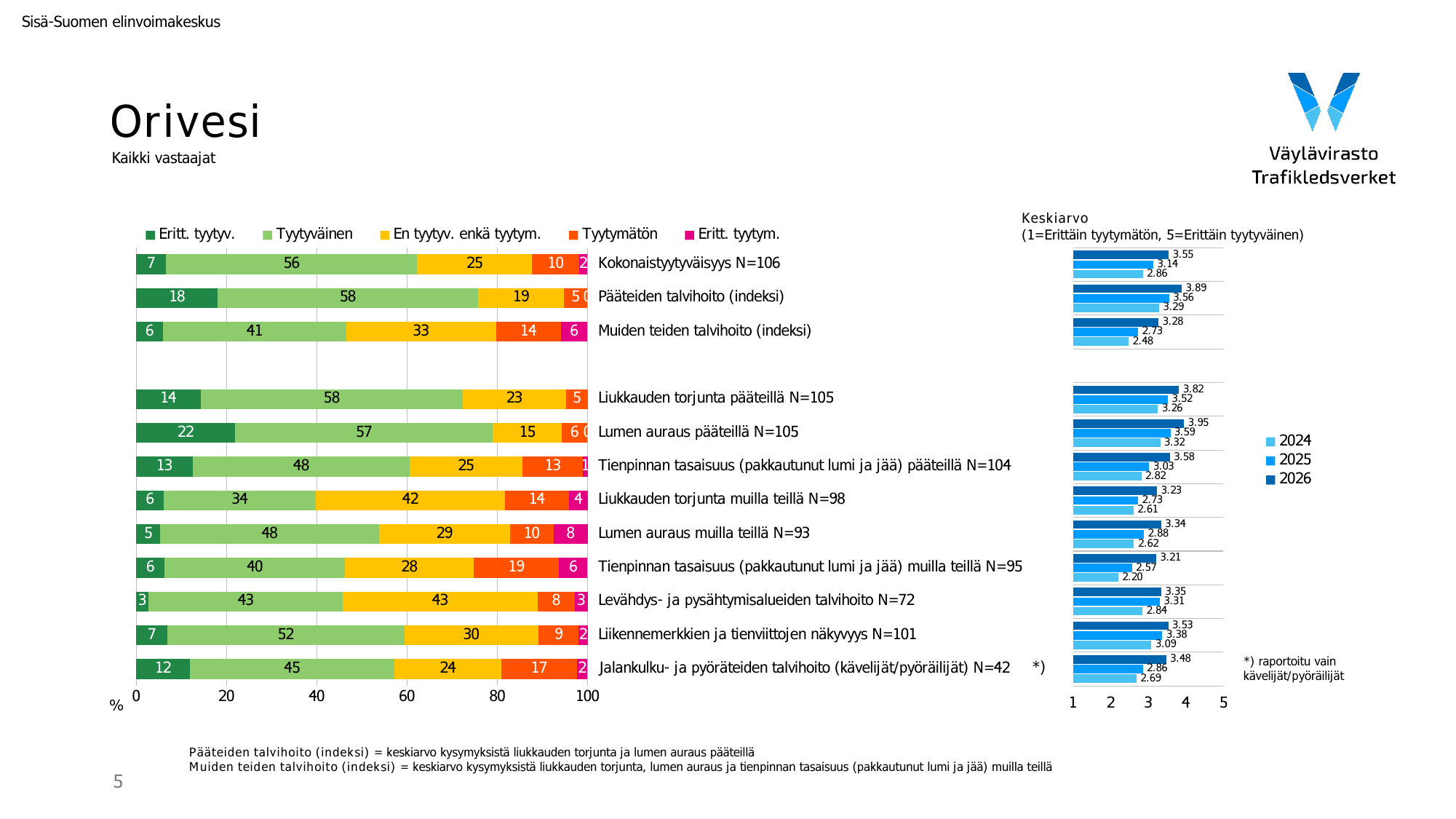

Sisä-Suomen elinvoimakeskus
# Orivesi
Kaikki vastaajat
Keskiarvo
(1=Erittäin tyytymätön, 5=Erittäin tyytyväinen)

### Chart

| Category | Eritt. tyytyv. | Tyytyväinen | En tyytyv. enkä tyytym. | Tyytymätön | Eritt. tyytym. |
|---|---|---|---|---|---|
| Kokonaistyytyväisyys N=106 | 6.60377358490566 | 55.660377358490564 | 25.471698113207548 | 10.377358490566039 | 1.8867924528301887 |
| Pääteiden talvihoito (indeksi) | 18.095238095238095 | 57.61904761904762 | 19.047619047619047 | 5.238095238095238 | 0.0 |
| Muiden teiden talvihoito (indeksi) | 5.944055944055944 | 40.55944055944056 | 33.21678321678322 | 14.335664335664335 | 5.944055944055944 |
|  | None | None | None | None | None |
| Liukkauden torjunta pääteillä N=105 | 14.285714285714285 | 58.0952380952381 | 22.857142857142858 | 4.761904761904762 | 0.0 |
| Lumen auraus pääteillä N=105 | 21.904761904761905 | 57.14285714285714 | 15.238095238095239 | 5.714285714285714 | 0.0 |
| Tienpinnan tasaisuus (pakkautunut lumi ja jää) pääteillä N=104 | 12.5 | 48.07692307692308 | 25.0 | 13.461538461538462 | 0.9615384615384616 |
| Liukkauden torjunta muilla teillä N=98 | 6.122448979591836 | 33.6734693877551 | 41.83673469387755 | 14.285714285714285 | 4.081632653061225 |
| Lumen auraus muilla teillä N=93 | 5.376344086021505 | 48.38709677419355 | 29.03225806451613 | 9.67741935483871 | 7.526881720430108 |
| Tienpinnan tasaisuus (pakkautunut lumi ja jää) muilla teillä N=95 | 6.315789473684211 | 40.0 | 28.421052631578945 | 18.947368421052634 | 6.315789473684211 |
| Levähdys- ja pysähtymisalueiden talvihoito N=72 | 2.7777777777777777 | 43.05555555555556 | 43.05555555555556 | 8.333333333333332 | 2.7777777777777777 |
| Liikennemerkkien ja tienviittojen näkyvyys N=101 | 6.9306930693069315 | 52.475247524752476 | 29.7029702970297 | 8.91089108910891 | 1.9801980198019802 |
| Jalankulku- ja pyöräteiden talvihoito (kävelijät/pyöräilijät) N=42 | 11.904761904761903 | 45.23809523809524 | 23.809523809523807 | 16.666666666666664 | 2.380952380952381 |

### Chart

| Category | 2026 | 2025 | 2024 |
|---|---|---|---|
*) raportoitu vain
kävelijät/pyöräilijät
*)
%
Pääteiden talvihoito (indeksi) = keskiarvo kysymyksistä liukkauden torjunta ja lumen auraus pääteillä
Muiden teiden talvihoito (indeksi) = keskiarvo kysymyksistä liukkauden torjunta, lumen auraus ja tienpinnan tasaisuus (pakkautunut lumi ja jää) muilla teillä

5